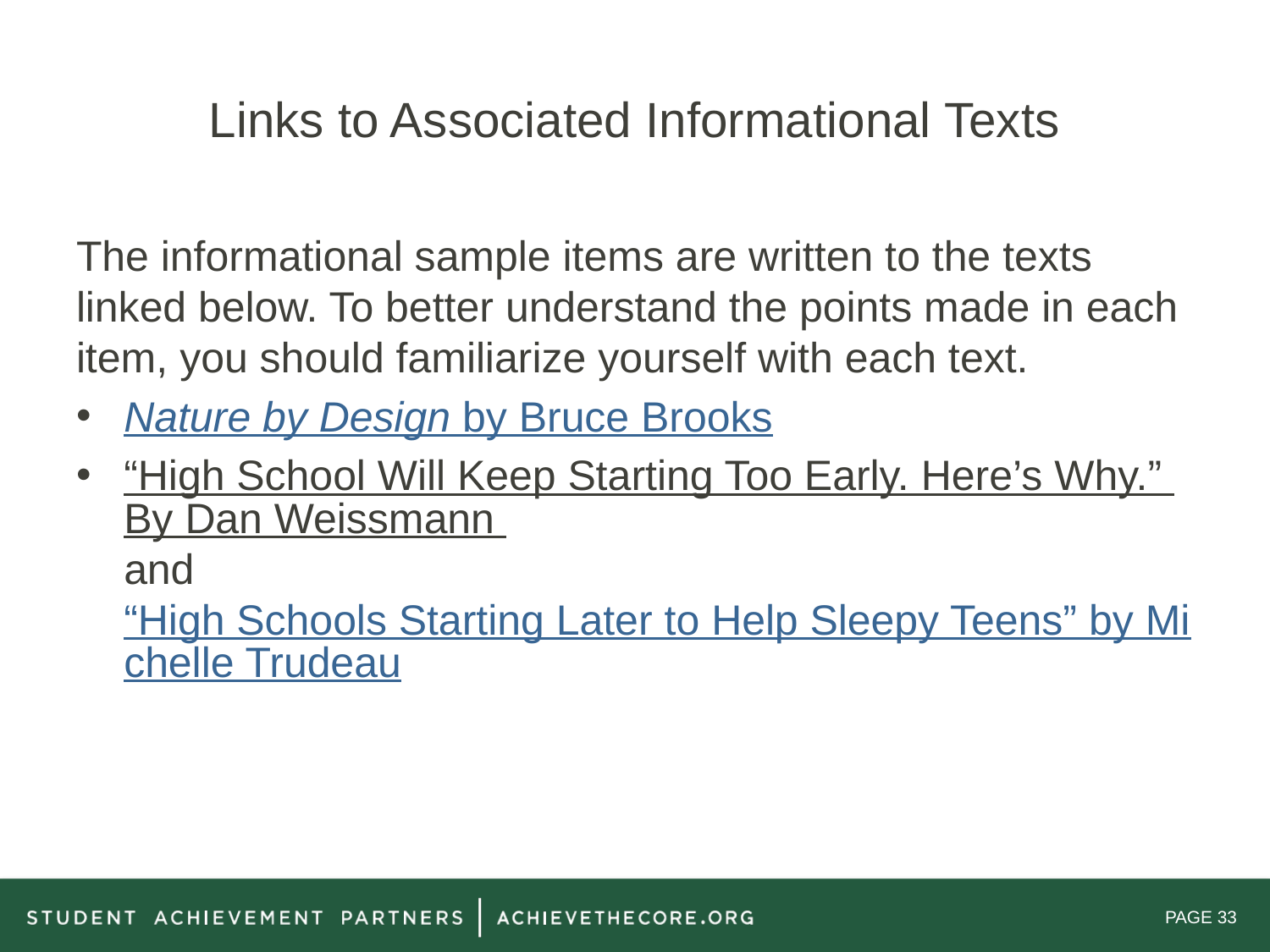

# Links to Associated Informational Texts
The informational sample items are written to the texts linked below. To better understand the points made in each item, you should familiarize yourself with each text.
Nature by Design by Bruce Brooks
“High School Will Keep Starting Too Early. Here’s Why.” By Dan Weissmann and “High Schools Starting Later to Help Sleepy Teens” by Michelle Trudeau